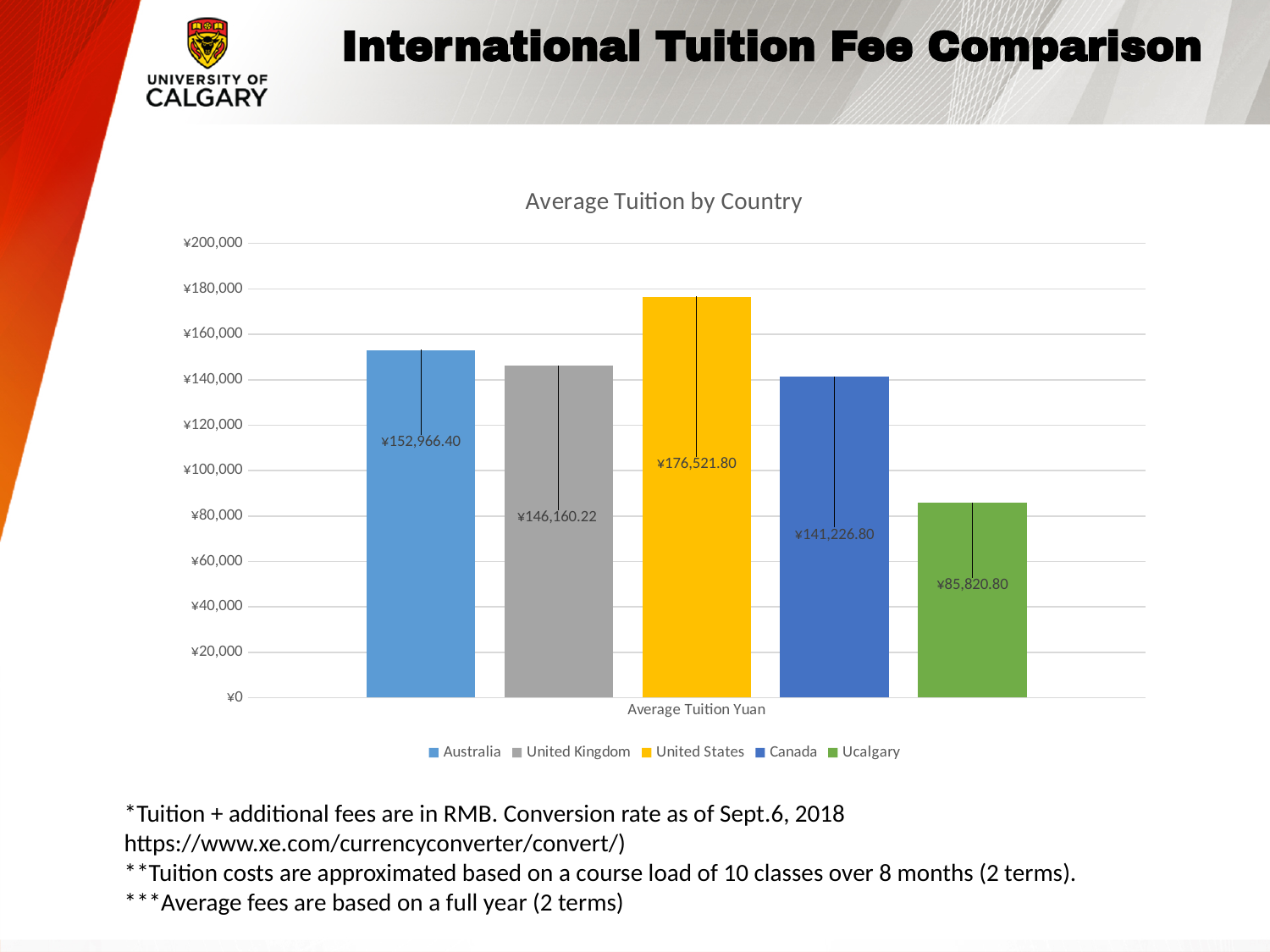

International Tuition Fee Comparison

### Chart: Average Tuition by Country

| Category | Australia | United Kingdom | United States | Canada | Ucalgary |
|---|---|---|---|---|---|
| Average Tuition Yuan | 152966.4 | 146160.22 | 176521.8 | 141226.80000000002 | 85820.8 |

*Tuition + additional fees are in RMB. Conversion rate as of Sept.6, 2018 https://www.xe.com/currencyconverter/convert/)
**Tuition costs are approximated based on a course load of 10 classes over 8 months (2 terms).
***Average fees are based on a full year (2 terms)